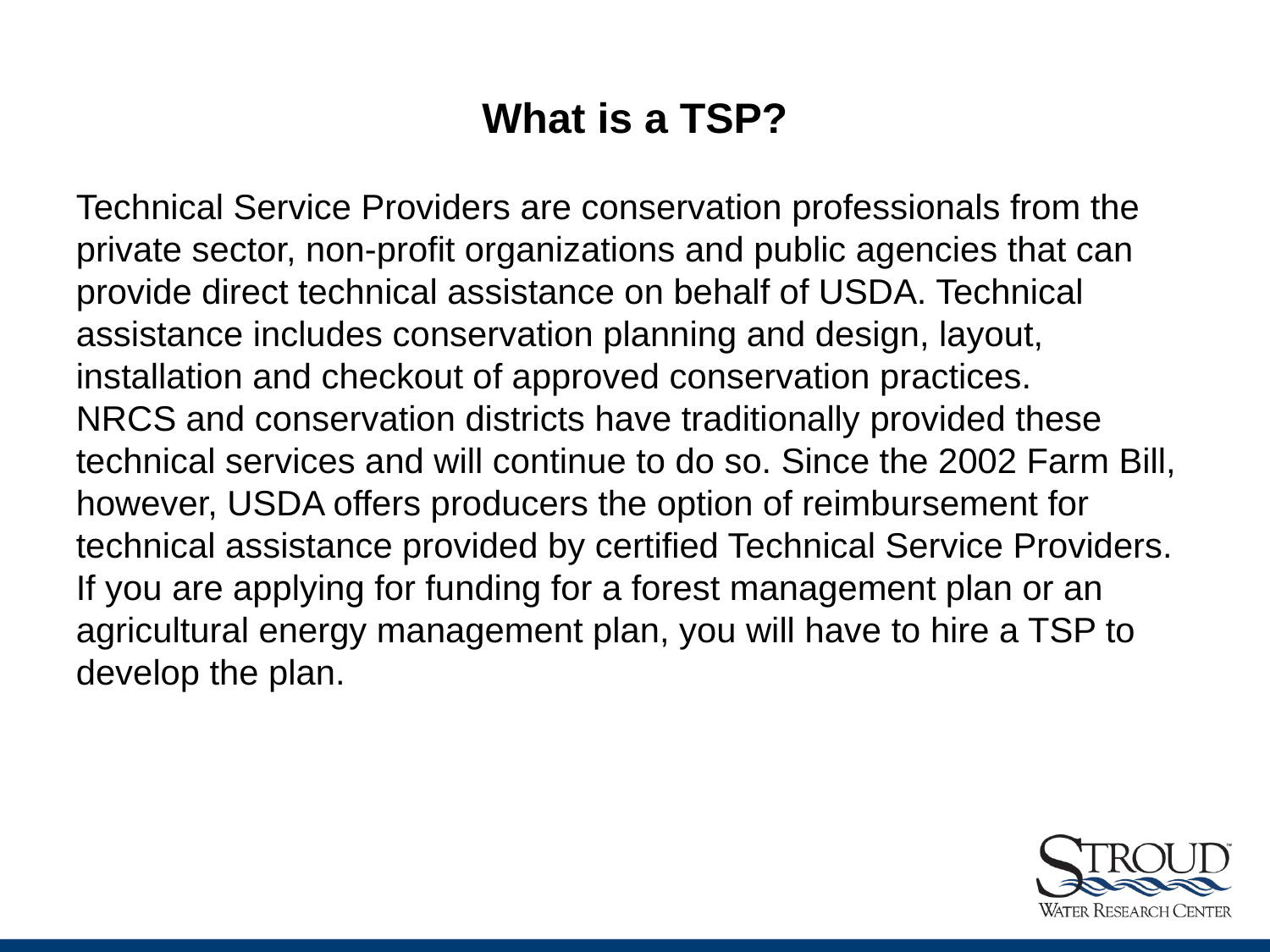

What is a TSP?

Technical Service Providers are conservation professionals from the private sector, non-profit organizations and public agencies that can provide direct technical assistance on behalf of USDA. Technical assistance includes conservation planning and design, layout, installation and checkout of approved conservation practices.
NRCS and conservation districts have traditionally provided these technical services and will continue to do so. Since the 2002 Farm Bill, however, USDA offers producers the option of reimbursement for technical assistance provided by certified Technical Service Providers.
If you are applying for funding for a forest management plan or an agricultural energy management plan, you will have to hire a TSP to develop the plan.
Photo: Marissa Morton